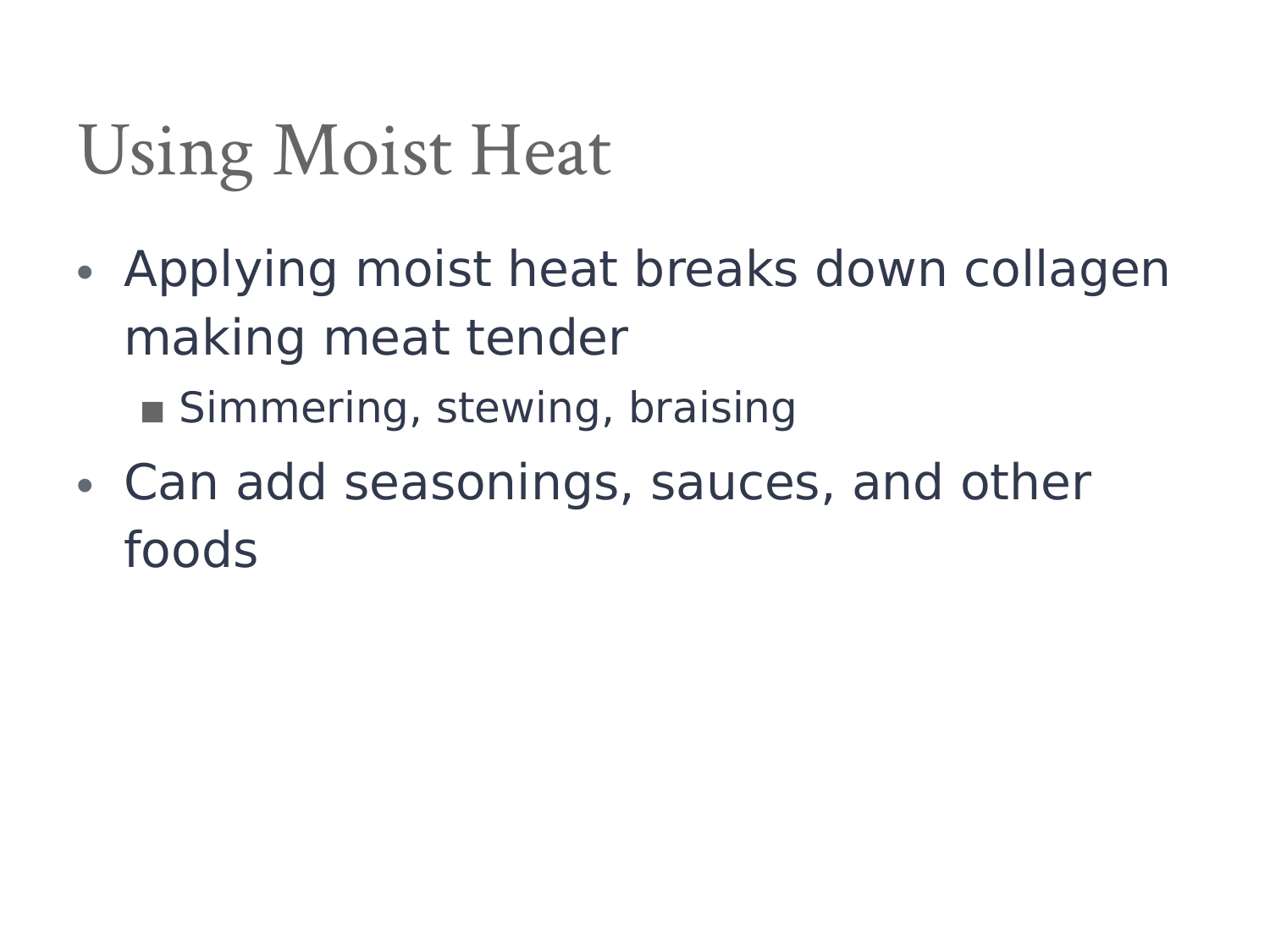

# Using Moist Heat
Applying moist heat breaks down collagen making meat tender
Simmering, stewing, braising
Can add seasonings, sauces, and other foods